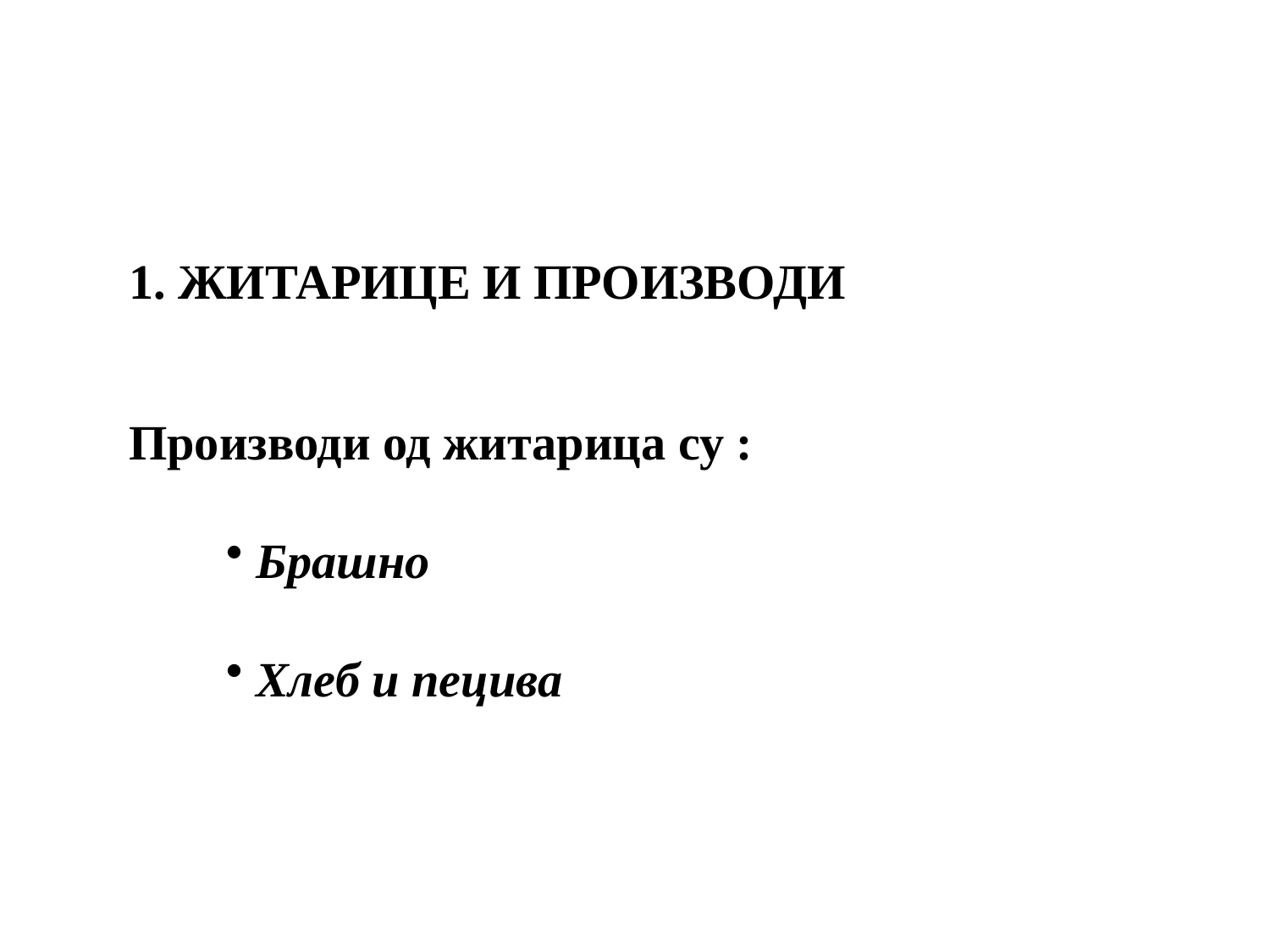

1. ЖИТАРИЦЕ И ПРОИЗВОДИ

Производи од житарица су :

Брашно

Хлеб и пецива